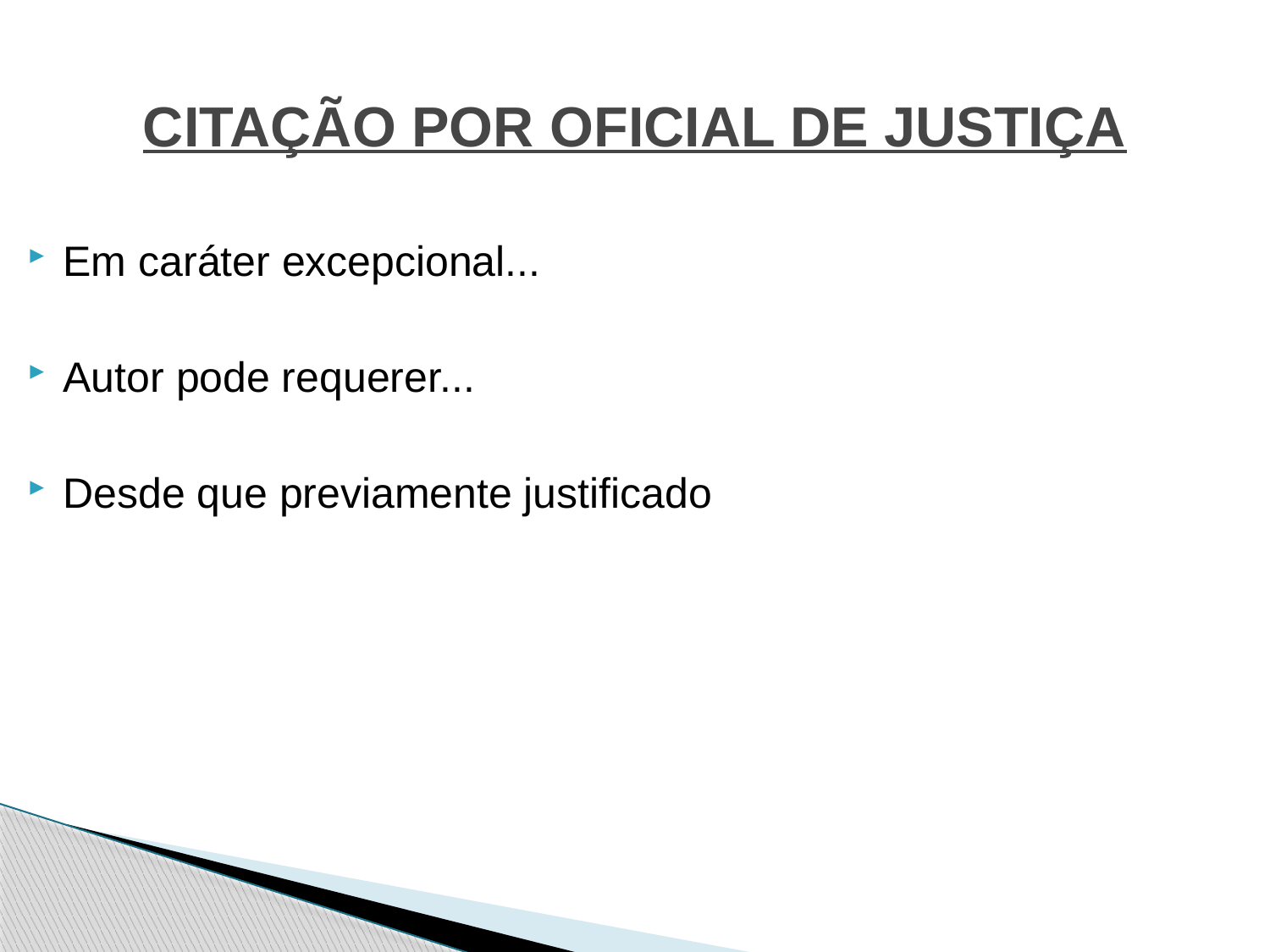

# Citação POR OFICIAL DE JUSTIÇA
Em caráter excepcional...

Autor pode requerer...

Desde que previamente justificado